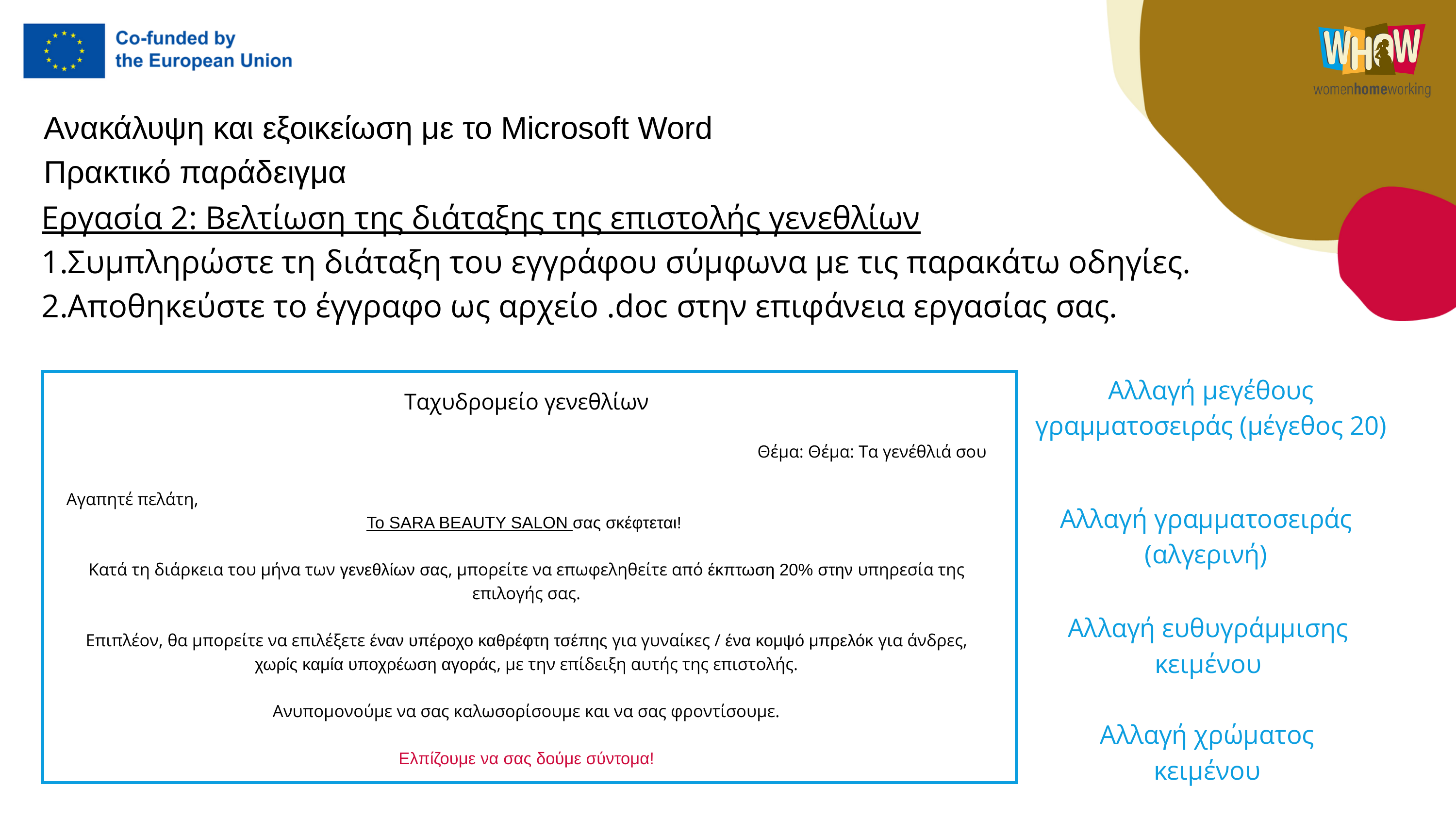

Ανακάλυψη και εξοικείωση με το Microsoft Word
Πρακτικό παράδειγμα
Εργασία 2: Βελτίωση της διάταξης της επιστολής γενεθλίων
1.Συμπληρώστε τη διάταξη του εγγράφου σύμφωνα με τις παρακάτω οδηγίες.
2.Αποθηκεύστε το έγγραφο ως αρχείο .doc στην επιφάνεια εργασίας σας.

Αλλαγή μεγέθους γραμματοσειράς (μέγεθος 20)

Ταχυδρομείο γενεθλίων

Θέμα: Θέμα: Τα γενέθλιά σου

Αγαπητέ πελάτη,
Το SARA BEAUTY SALON σας σκέφτεται!

Κατά τη διάρκεια του μήνα των γενεθλίων σας, μπορείτε να επωφεληθείτε από έκπτωση 20% στην υπηρεσία της επιλογής σας.

Επιπλέον, θα μπορείτε να επιλέξετε έναν υπέροχο καθρέφτη τσέπης για γυναίκες / ένα κομψό μπρελόκ για άνδρες, χωρίς καμία υποχρέωση αγοράς, με την επίδειξη αυτής της επιστολής.

Ανυπομονούμε να σας καλωσορίσουμε και να σας φροντίσουμε.

Ελπίζουμε να σας δούμε σύντομα!

Αλλαγή γραμματοσειράς (αλγερινή)
Αλλαγή ευθυγράμμισης κειμένου
Αλλαγή χρώματος κειμένου